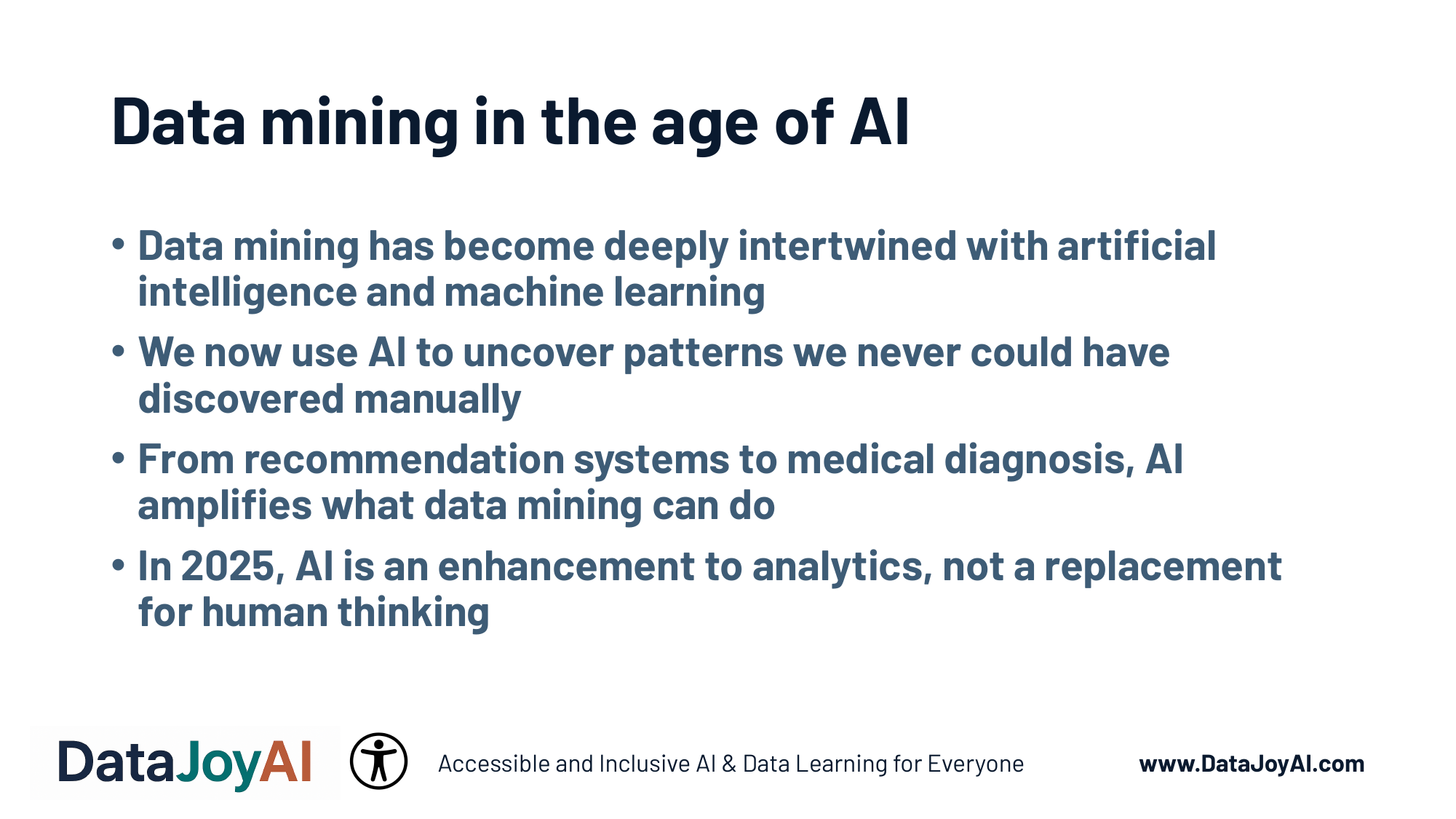

# Data mining in the age of AI
Data mining has become deeply intertwined with artificial intelligence and machine learning
We now use AI to uncover patterns we never could have discovered manually
From recommendation systems to medical diagnosis, AI amplifies what data mining can do
In 2025, AI is an enhancement to analytics, not a replacement for human thinking